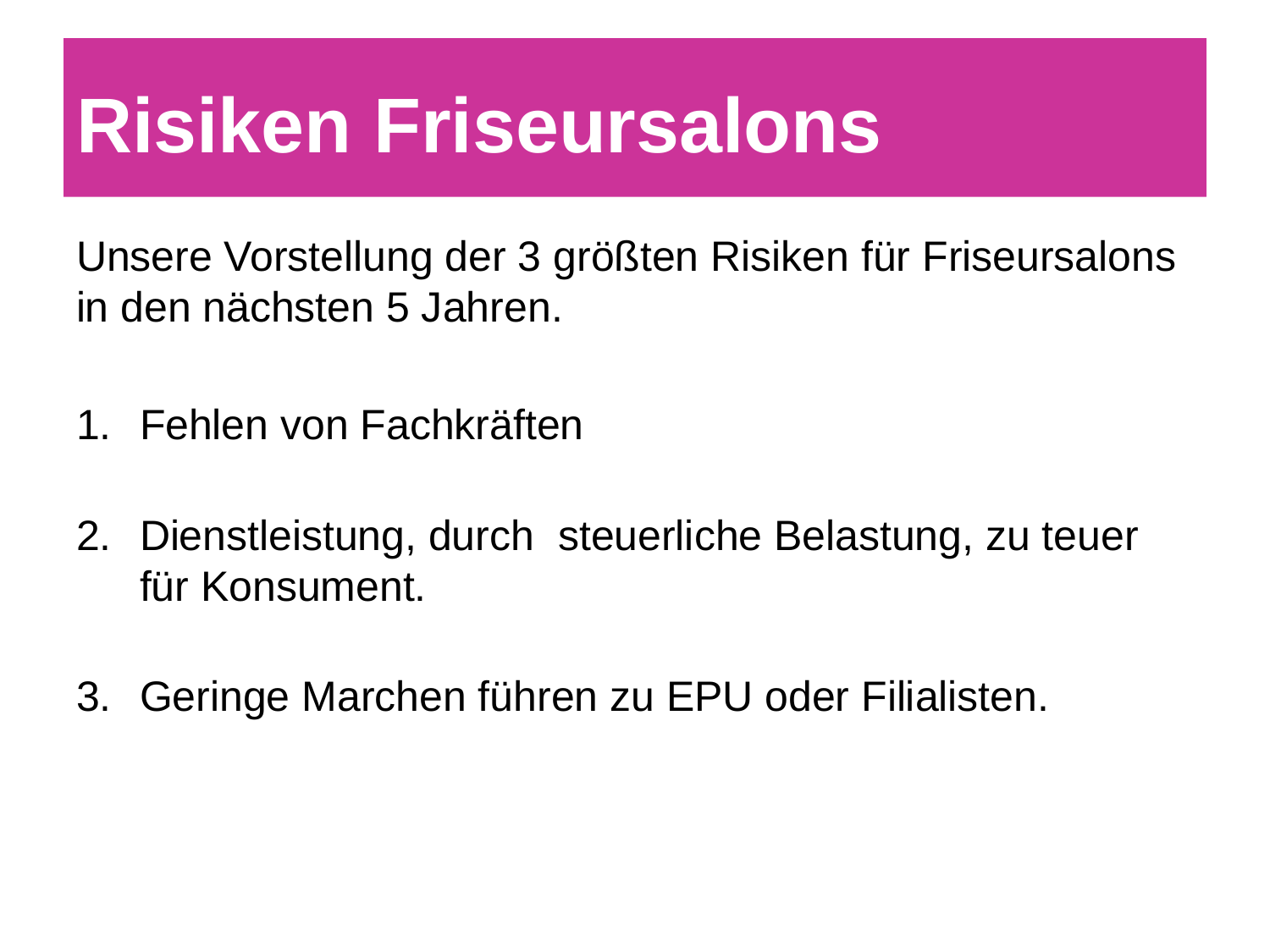

# Risiken Friseursalons
Unsere Vorstellung der 3 größten Risiken für Friseursalons in den nächsten 5 Jahren.

Fehlen von Fachkräften
Dienstleistung, durch  steuerliche Belastung, zu teuer für Konsument.
Geringe Marchen führen zu EPU oder Filialisten.